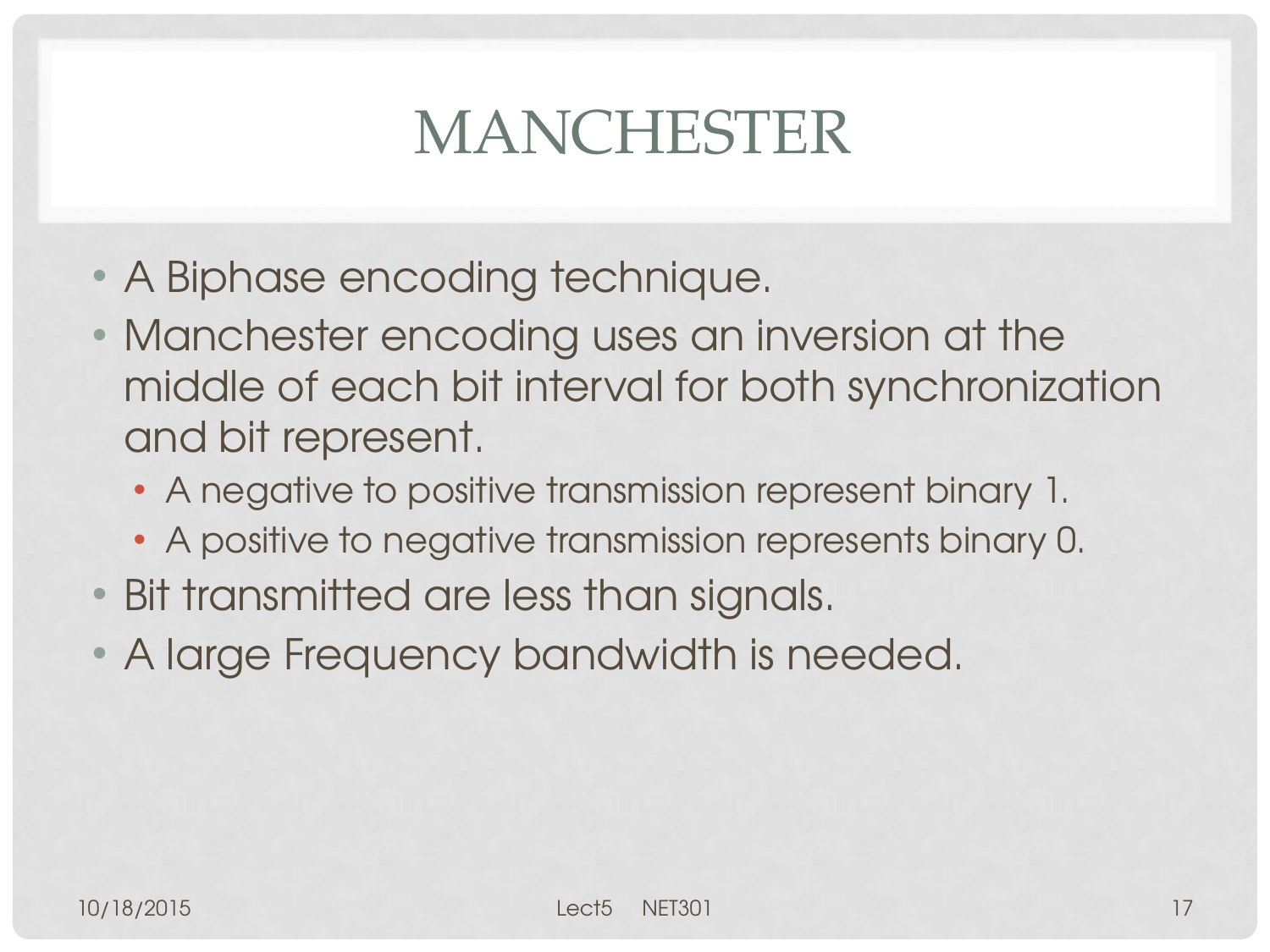

# Manchester
A Biphase encoding technique.
Manchester encoding uses an inversion at the middle of each bit interval for both synchronization and bit represent.
A negative to positive transmission represent binary 1.
A positive to negative transmission represents binary 0.
Bit transmitted are less than signals.
A large Frequency bandwidth is needed.
10/18/2015
Lect5     NET301
17